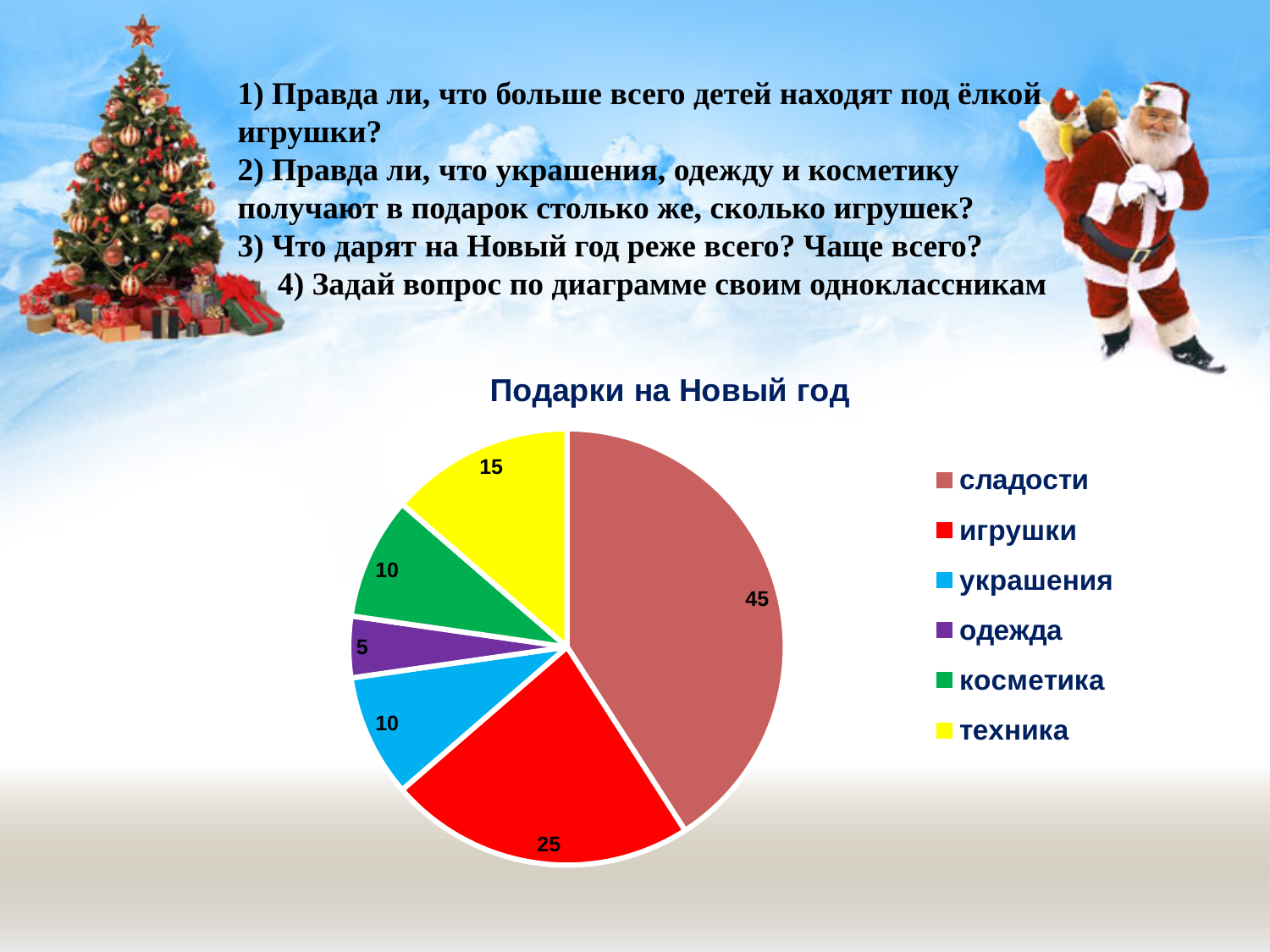

# 1) Правда ли, что больше всего детей находят под ёлкой игрушки? 2) Правда ли, что украшения, одежду и косметику получают в подарок столько же, сколько игрушек? 3) Что дарят на Новый год реже всего? Чаще всего? 4) Задай вопрос по диаграмме своим одноклассникам

### Chart: Подарки на Новый год

| Category | подарки |
|---|---|
| сладости | 45.0 |
| игрушки | 25.0 |
| украшения | 10.0 |
| одежда | 5.0 |
| косметика | 10.0 |
| техника | 15.0 |